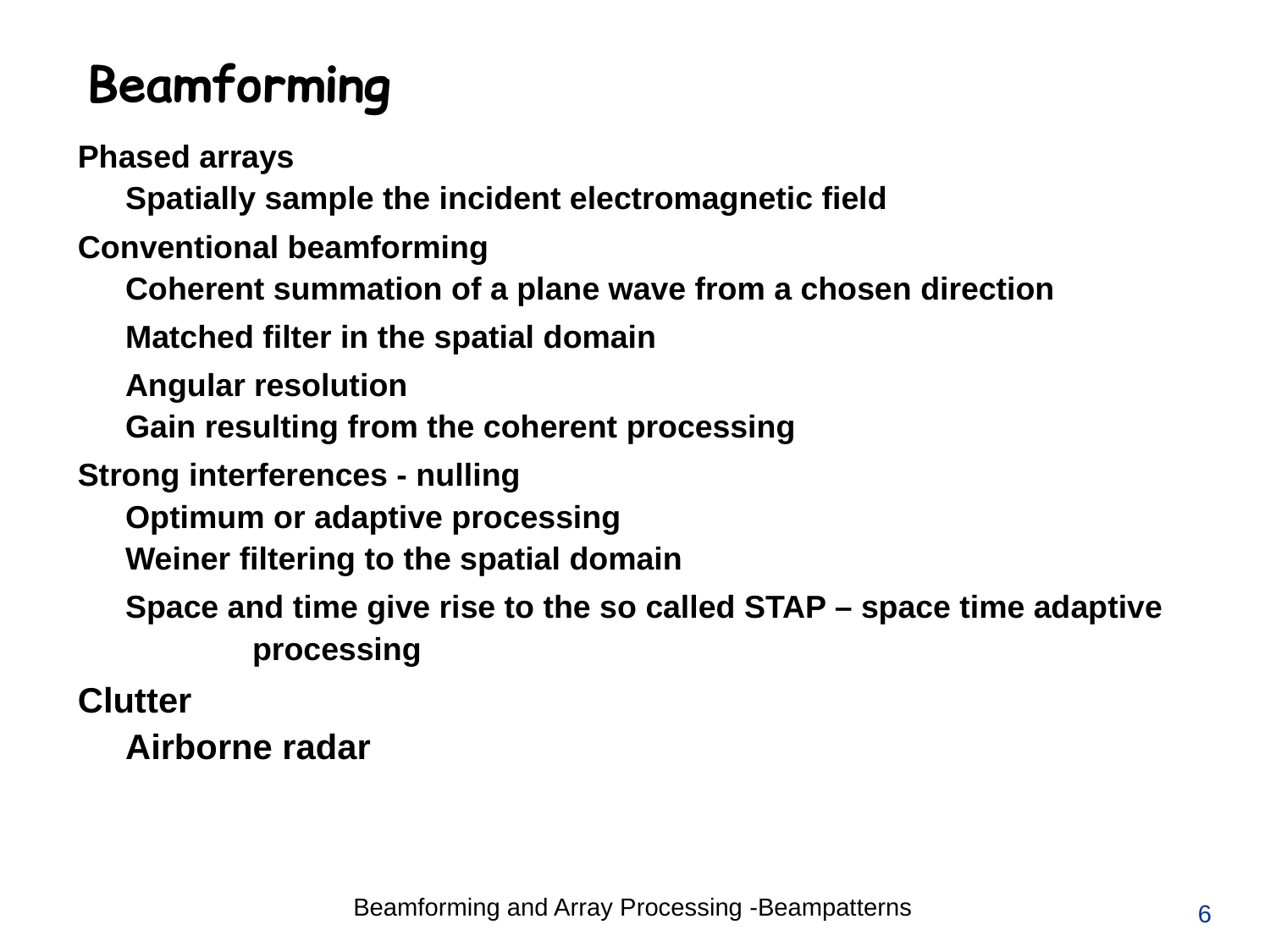

# Beamforming
Phased arrays
Spatially sample the incident electromagnetic field
Conventional beamforming
Coherent summation of a plane wave from a chosen direction
	Matched filter in the spatial domain
	Angular resolution
Gain resulting from the coherent processing
Strong interferences - nulling
Optimum or adaptive processing
Weiner filtering to the spatial domain
	Space and time give rise to the so called STAP – space time adaptive 	processing
Clutter
Airborne radar
6